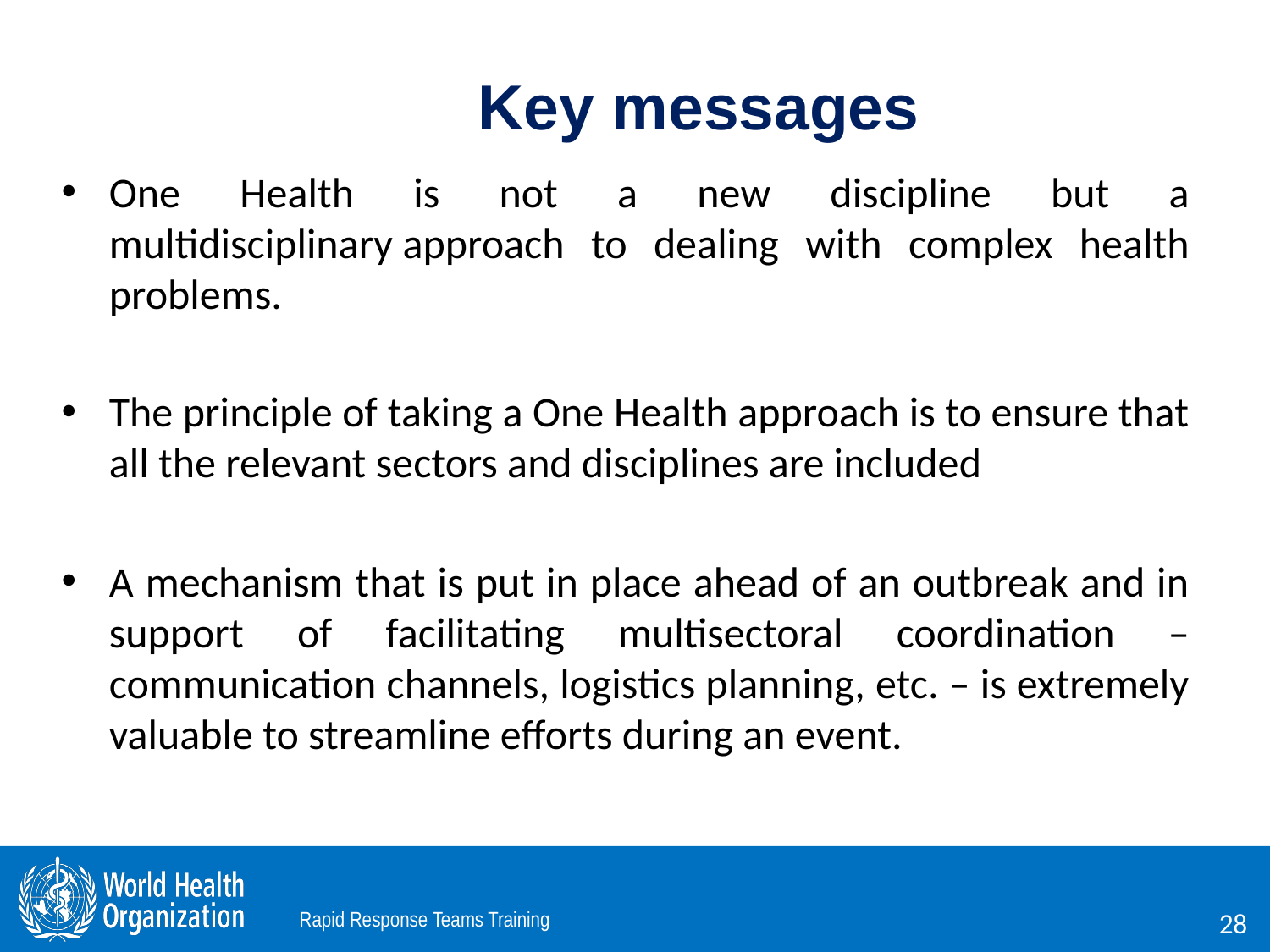

# Key messages
One Health is not a new discipline but a multidisciplinary approach to dealing with complex health problems.

The principle of taking a One Health approach is to ensure that all the relevant sectors and disciplines are included

A mechanism that is put in place ahead of an outbreak and in support of facilitating multisectoral coordination – communication channels, logistics planning, etc. – is extremely valuable to streamline efforts during an event.